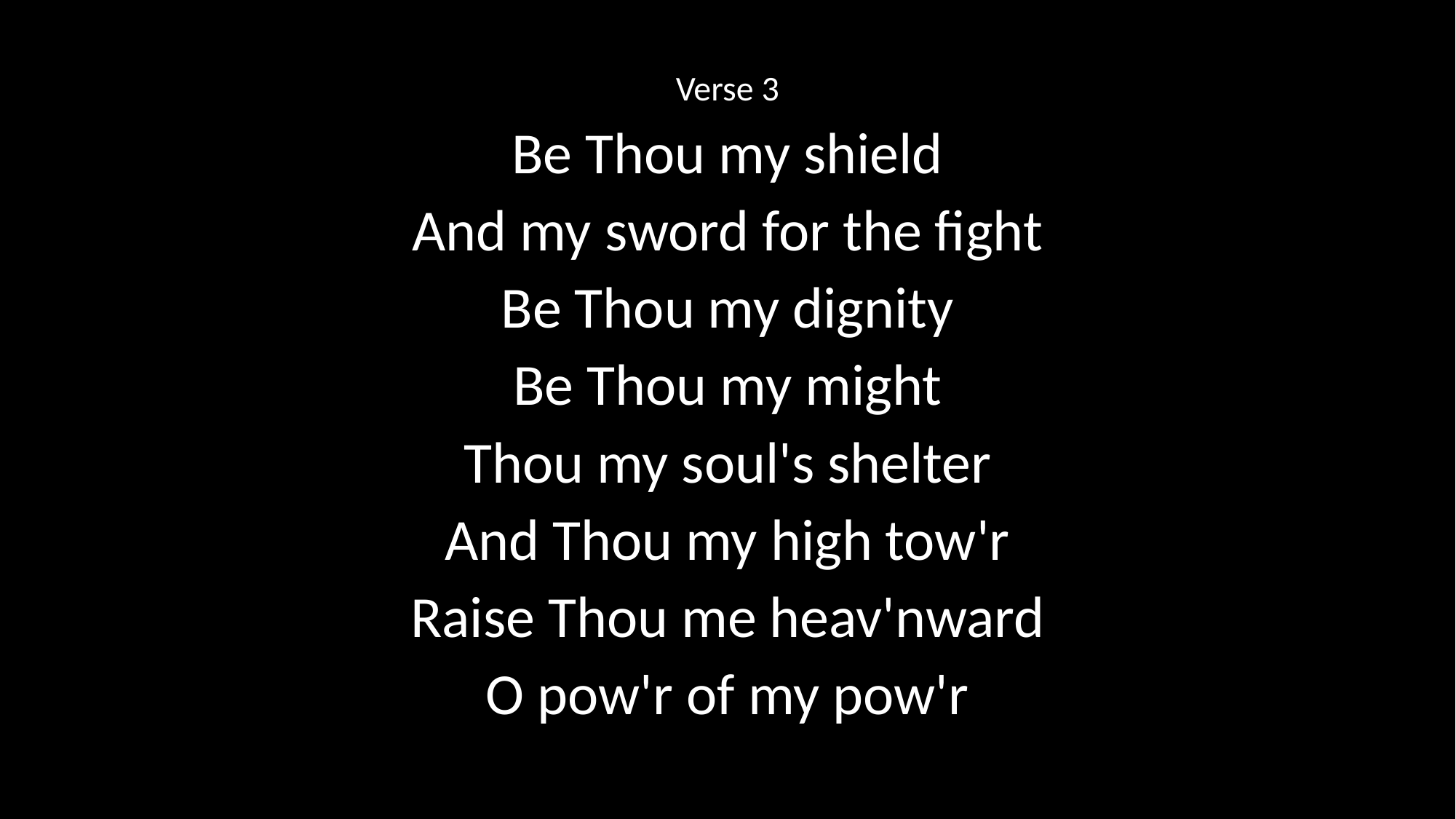

Verse 3
Be Thou my shield
And my sword for the fight
Be Thou my dignity
Be Thou my might
Thou my soul's shelter
And Thou my high tow'r
Raise Thou me heav'nward
O pow'r of my pow'r